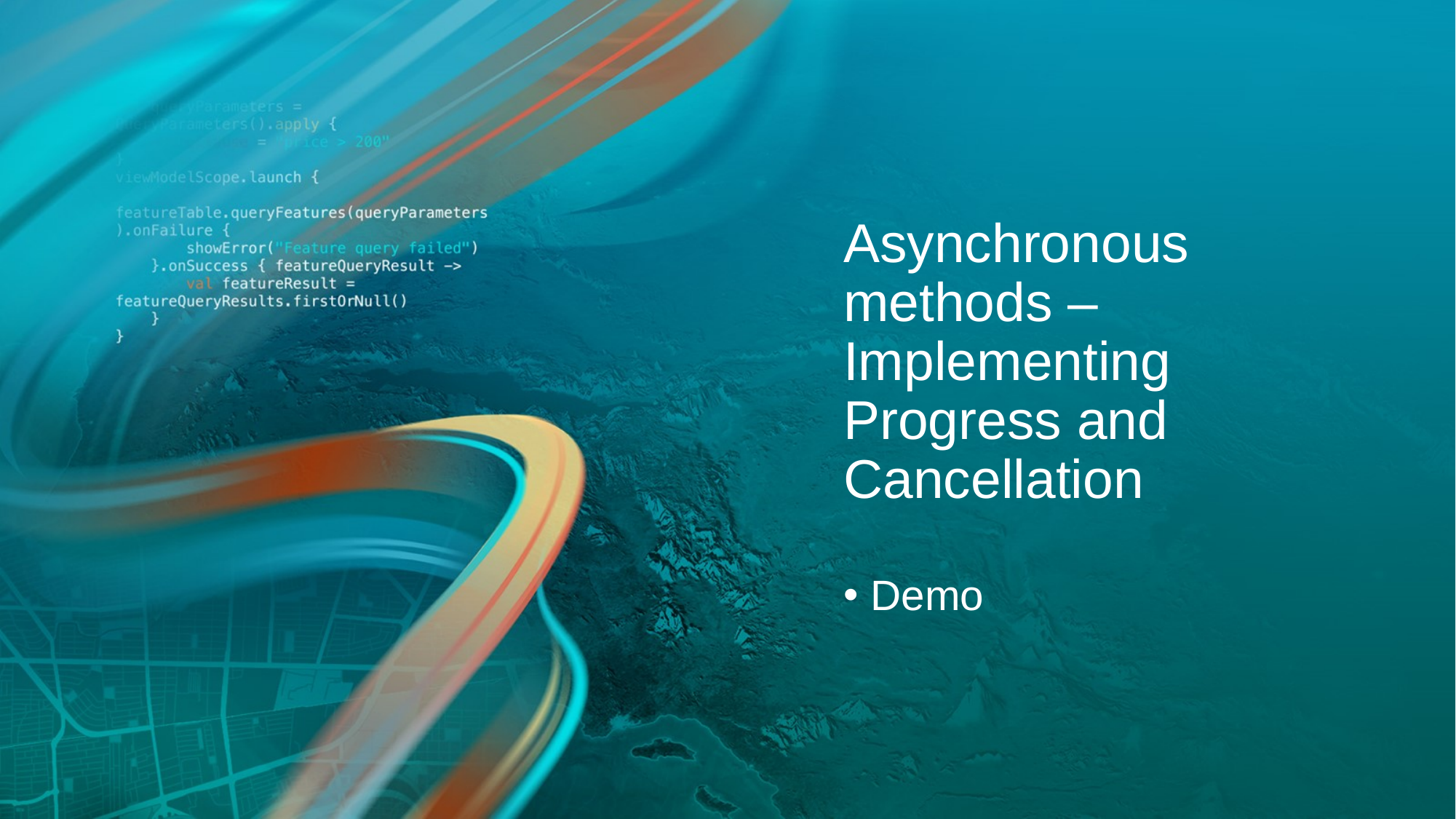

# Asynchronous methods – Implementing Progress and Cancellation
Demo